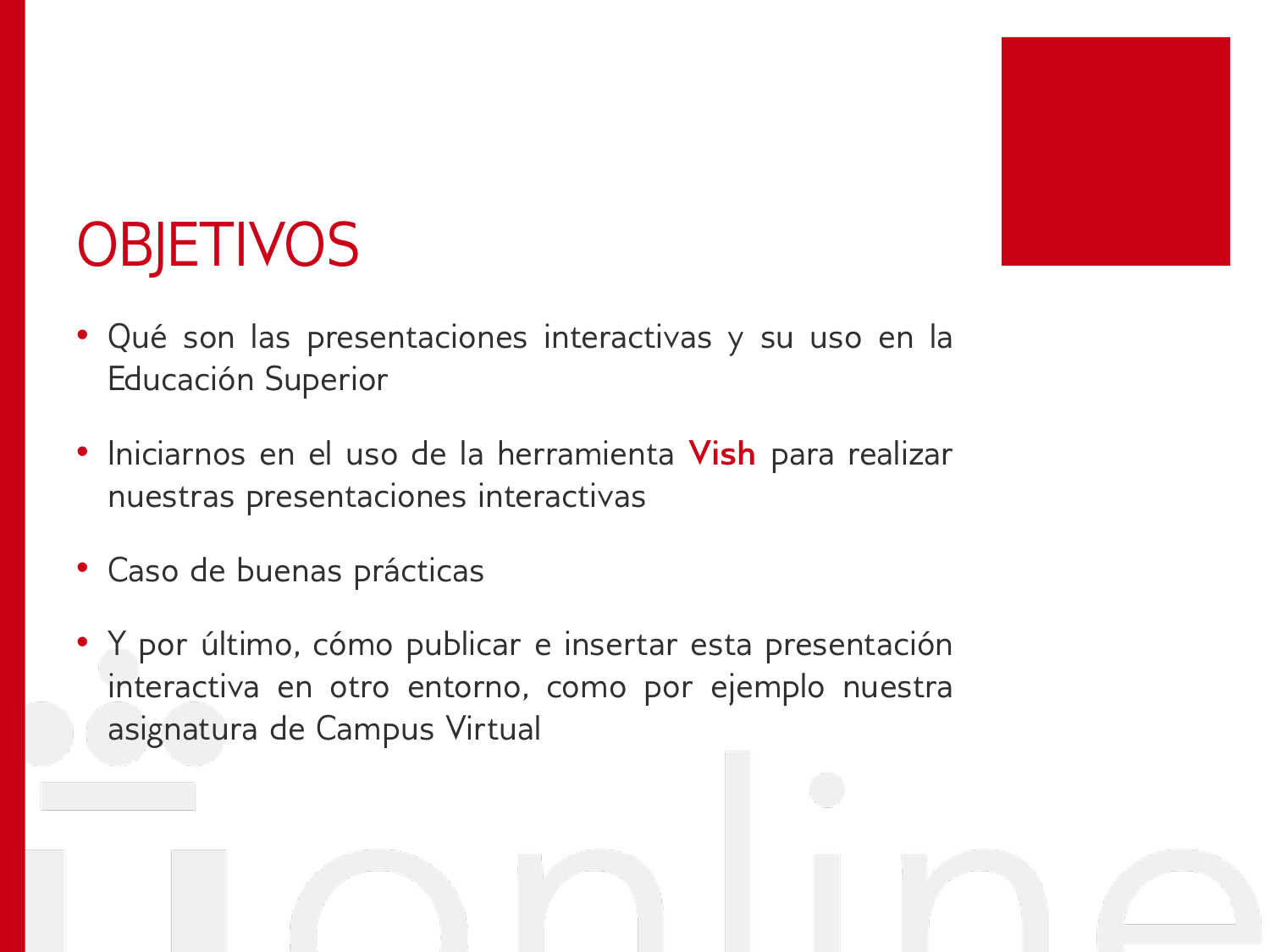

# OBJETIVOS
Qué son las presentaciones interactivas y su uso en la Educación Superior
Iniciarnos en el uso de la herramienta Vish para realizar nuestras presentaciones interactivas
Caso de buenas prácticas
Y por último, cómo publicar e insertar esta presentación interactiva en otro entorno, como por ejemplo nuestra asignatura de Campus Virtual